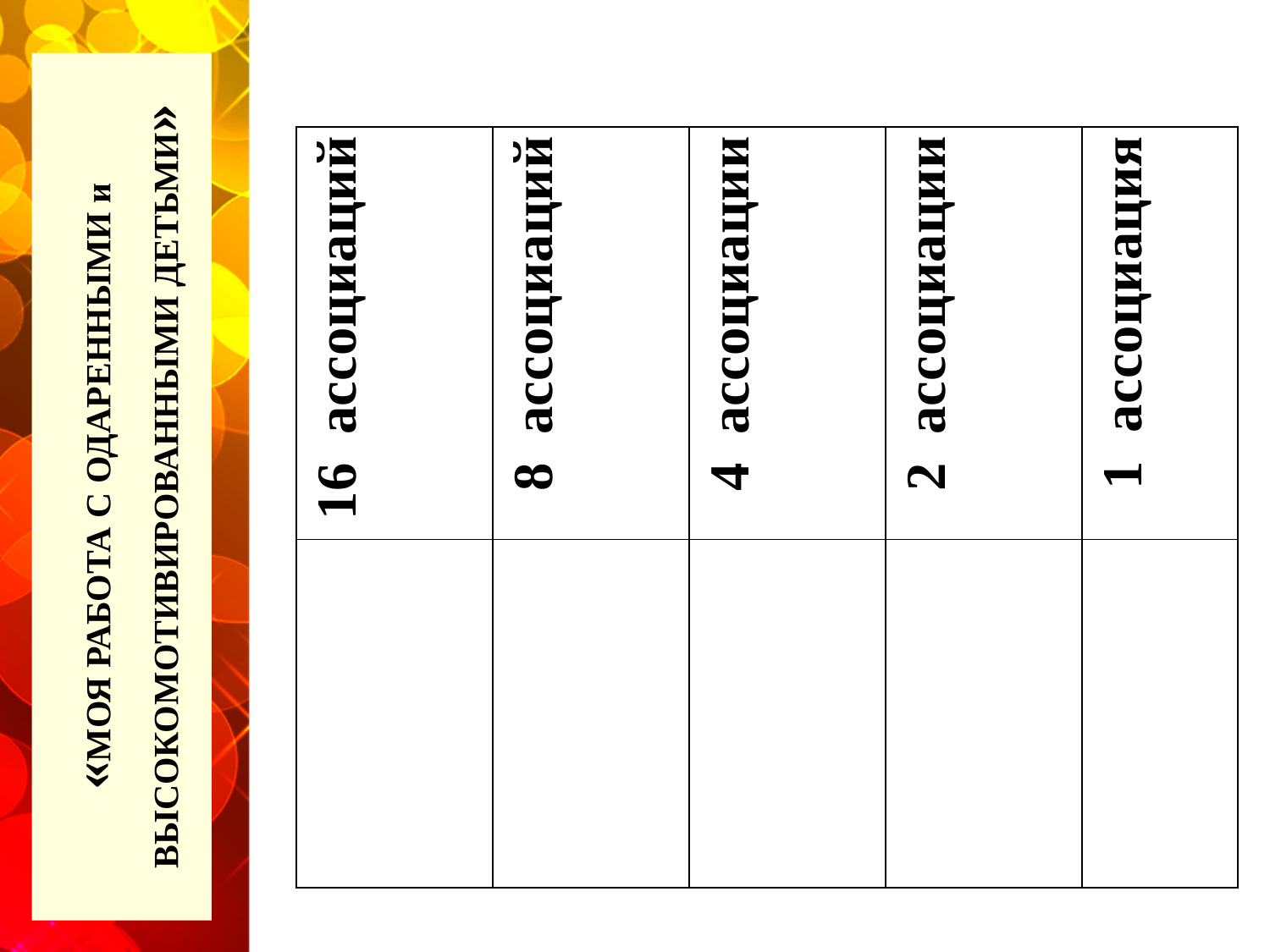

| 16 ассоциаций | 8 ассоциаций | 4 ассоциации | 2 ассоциации | 1 ассоциация |
| --- | --- | --- | --- | --- |
|  |  |  |  |  |
# «МОЯ РАБОТА С ОДАРЕННЫМИ и ВЫСОКОМОТИВИРОВАННЫМИ ДЕТЬМИ»